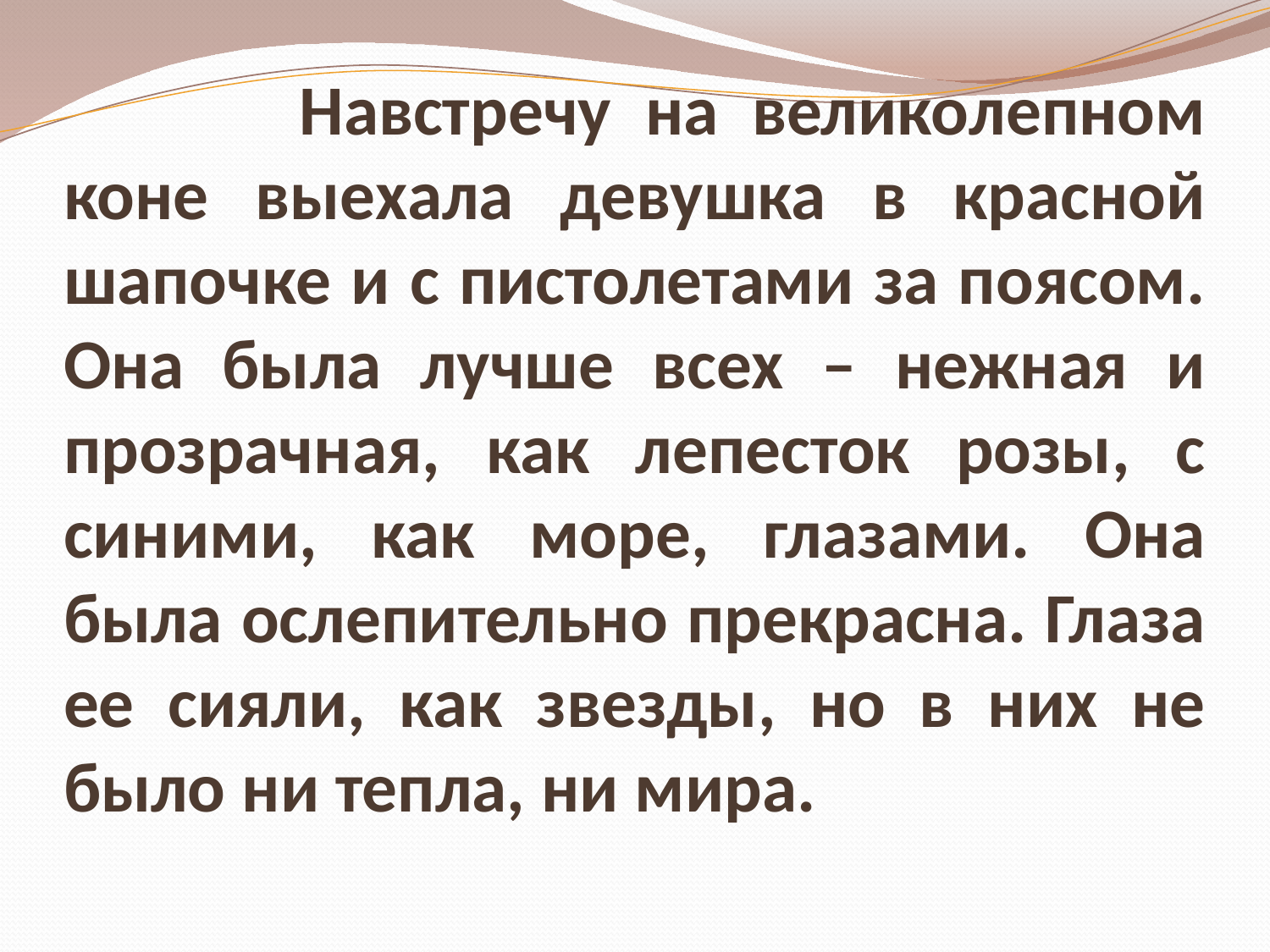

# Навстречу на великолепном коне выехала девушка в красной шапочке и с пистолетами за поясом. Она была лучше всех – нежная и прозрачная, как лепесток розы, с синими, как море, глазами. Она была ослепительно прекрасна. Глаза ее сияли, как звезды, но в них не было ни тепла, ни мира.